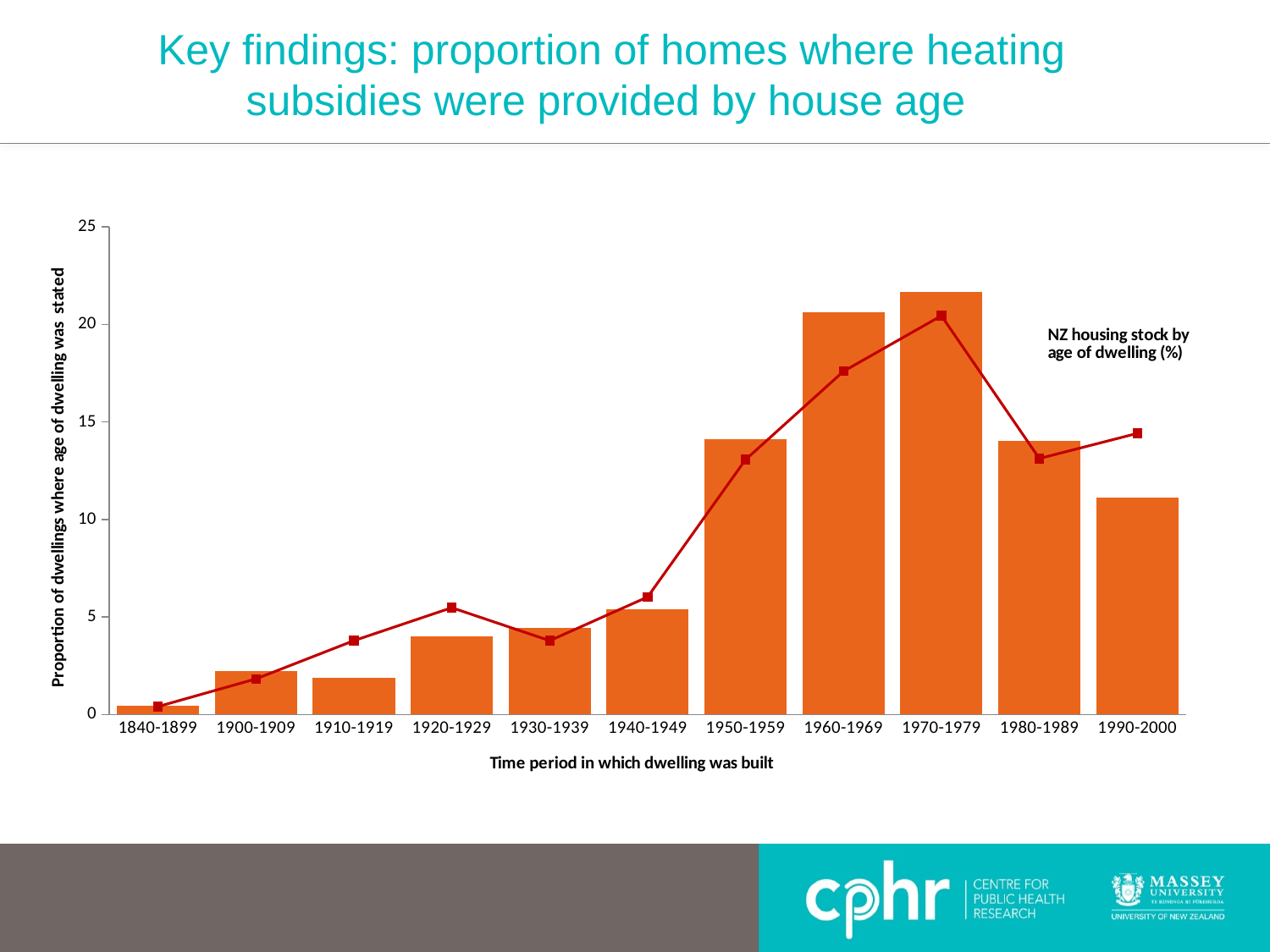

# Key findings: proportion of homes where heating subsidies were provided by house age

### Chart

| Category | Heat Count | Dwelling Stock |
|---|---|---|
| 1840-1899 | 0.464351359195124 | 0.41 |
| 1900-1909 | 2.247589564993067 | 1.83 |
| 1910-1919 | 1.889652058946825 | 3.79 |
| 1920-1929 | 4.017929121924478 | 5.48 |
| 1930-1939 | 4.446809196736642 | 3.79 |
| 1940-1949 | 5.388410563993416 | 6.03 |
| 1950-1959 | 14.12079584663507 | 13.07 |
| 1960-1969 | 20.61849021315017 | 17.6 |
| 1970-1979 | 21.64715746025604 | 20.45 |
| 1980-1989 | 14.03695462900262 | 13.13 |
| 1990-2000 | 11.12185998516655 | 14.42 |